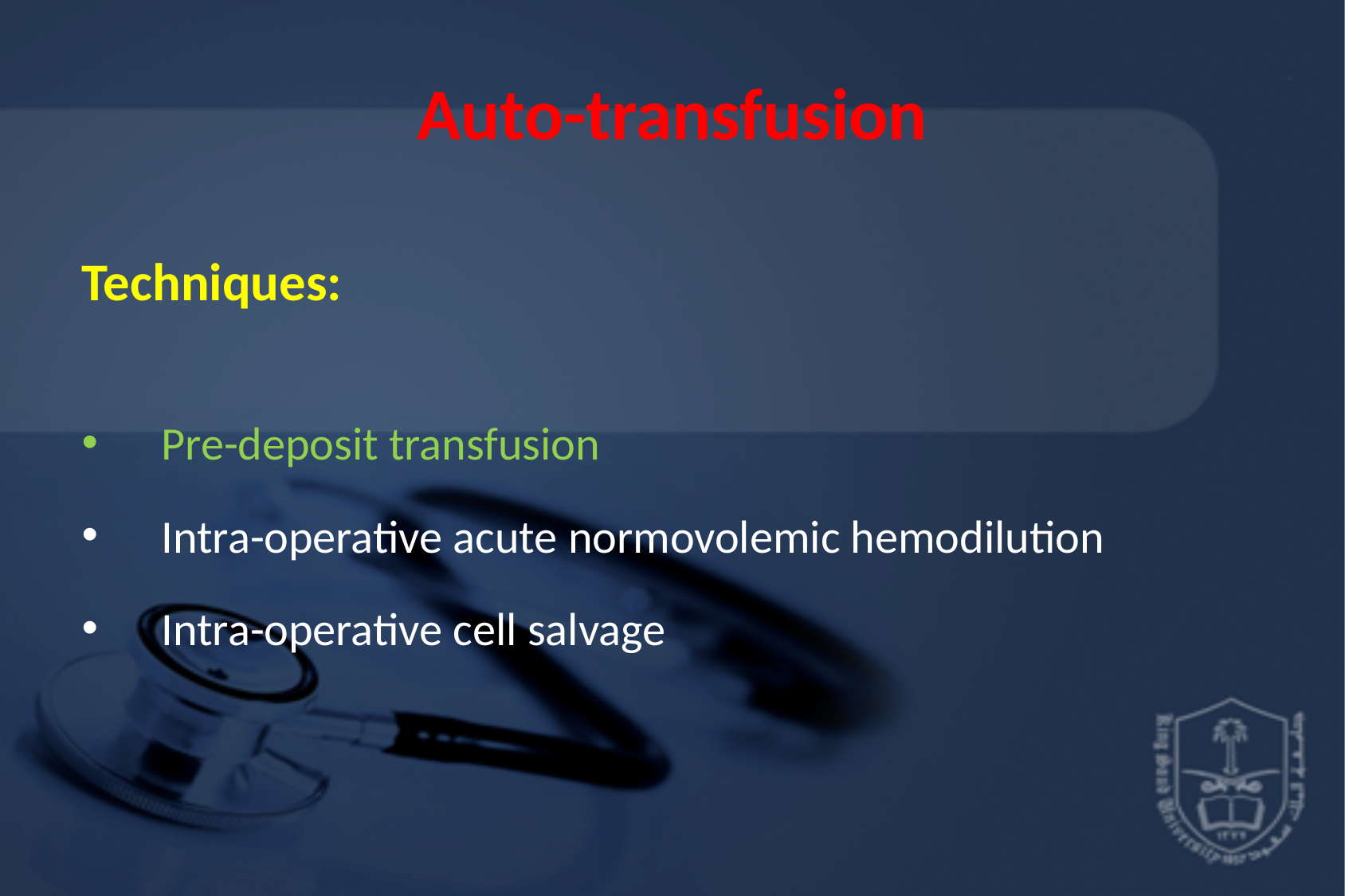

# Auto-transfusion

Techniques:

Pre-deposit transfusion
Intra-operative acute normovolemic hemodilution
Intra-operative cell salvage